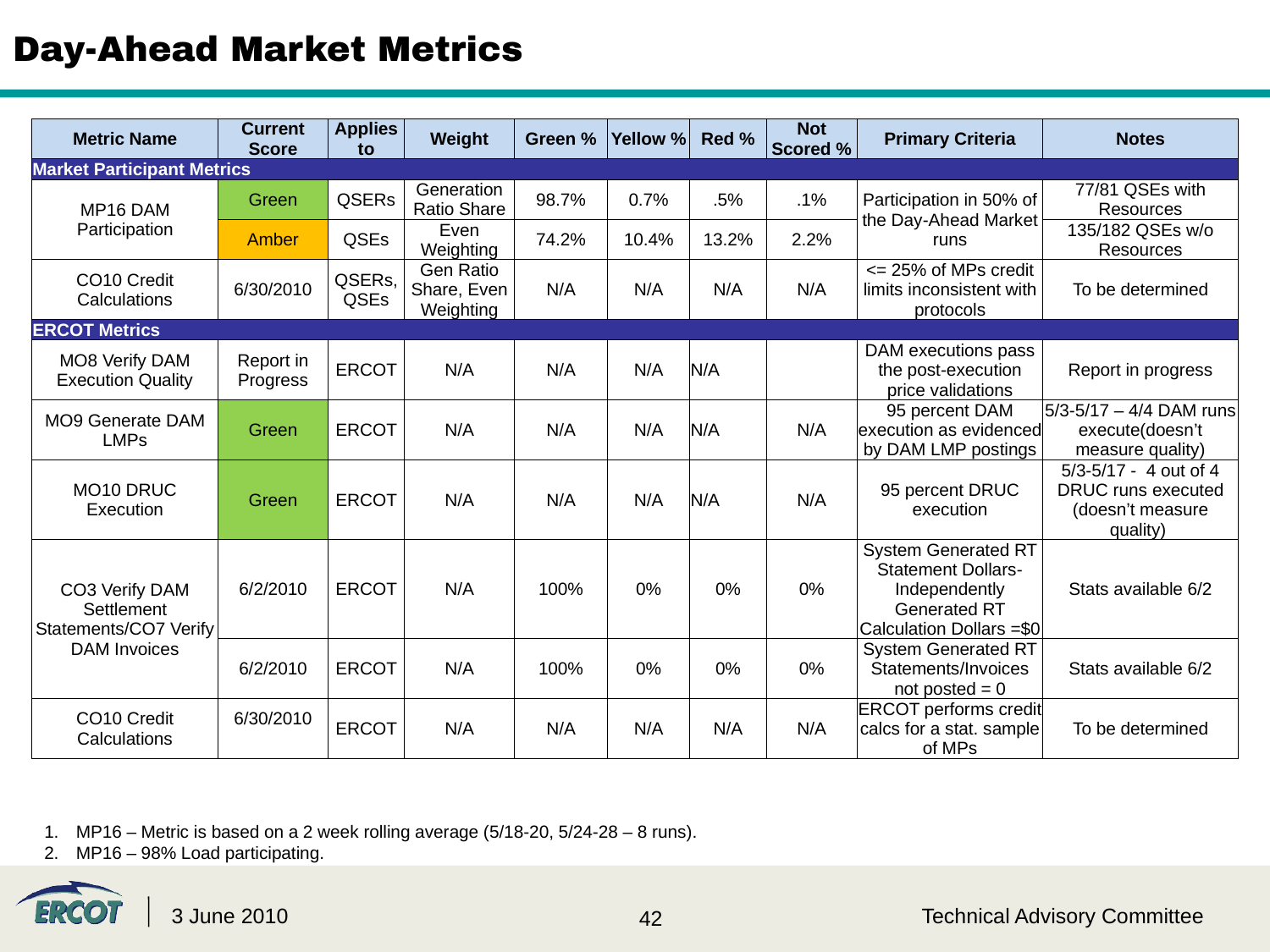

# Day-Ahead Market Metrics
| Metric Name | Current Score | Applies to | Weight | Green % | Yellow % | Red % | Not Scored % | Primary Criteria | Notes |
| --- | --- | --- | --- | --- | --- | --- | --- | --- | --- |
| Market Participant Metrics |  |  |  |  |  |  |  |  |  |
| MP16 DAM Participation | Green | QSERs | Generation Ratio Share | 98.7% | 0.7% | .5% | .1% | Participation in 50% of the Day-Ahead Market runs | 77/81 QSEs with Resources |
|  | Amber | QSEs | Even Weighting | 74.2% | 10.4% | 13.2% | 2.2% |  | 135/182 QSEs w/o Resources |
| CO10 Credit Calculations | 6/30/2010 | QSERs, QSEs | Gen Ratio Share, Even Weighting | N/A | N/A | N/A | N/A | <= 25% of MPs credit limits inconsistent with protocols | To be determined |
| ERCOT Metrics |  |  |  |  |  |  |  |  |  |
| MO8 Verify DAM Execution Quality | Report in Progress | ERCOT | N/A | N/A | N/A | N/A | Red | DAM executions pass the post-execution price validations | Report in progress |
| MO9 Generate DAM LMPs | Green | ERCOT | N/A | N/A | N/A | N/A | N/A | 95 percent DAM execution as evidenced by DAM LMP postings | 5/3-5/17 – 4/4 DAM runs execute(doesn’t measure quality) |
| MO10 DRUC Execution | Green | ERCOT | N/A | N/A | N/A | N/A | N/A | 95 percent DRUC execution | 5/3-5/17 - 4 out of 4 DRUC runs executed (doesn’t measure quality) |
| CO3 Verify DAM Settlement Statements/CO7 Verify DAM Invoices | 6/2/2010 | ERCOT | N/A | 100% | 0% | 0% | 0% | System Generated RT Statement Dollars- Independently Generated RT Calculation Dollars =$0 | Stats available 6/2 |
|  | 6/2/2010 | ERCOT | N/A | 100% | 0% | 0% | 0% | System Generated RT Statements/Invoices not posted = 0 | Stats available 6/2 |
| CO10 Credit Calculations | 6/30/2010 | ERCOT | N/A | N/A | N/A | N/A | N/A | ERCOT performs credit calcs for a stat. sample of MPs | To be determined |
MP16 – Metric is based on a 2 week rolling average (5/18-20, 5/24-28 – 8 runs).
MP16 – 98% Load participating.
3 June 2010
Technical Advisory Committee